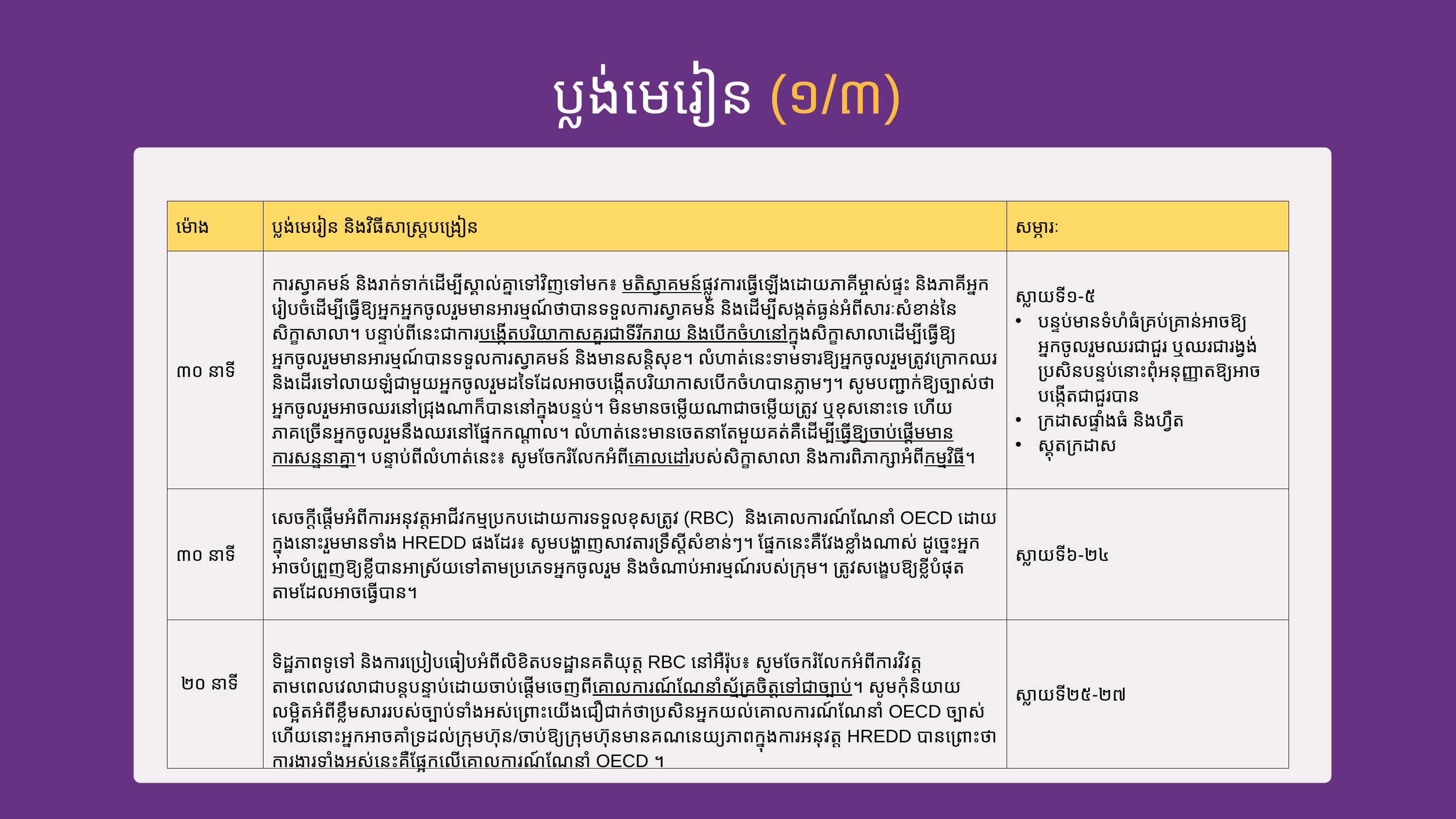

ប្លង់មេរៀន (១/៣)

| ម៉ោង | ប្លង់មេរៀន និងវិធីសាស្ត្របង្រៀន | សម្ភារៈ |
| --- | --- | --- |
| ៣០ នាទី | ការស្វាគមន៍ និងរាក់ទាក់​ដើម្បី​ស្គាល់​គ្នា​ទៅវិញទៅមក​៖ មតិស្វាគមន៍​ផ្លូវការធ្វើឡើង​ដោយភាគី​ម្ចាស់ផ្ទះ និងភាគី​អ្នករៀបចំ​ដើម្បីធ្វើ​ឱ្យ​អ្នក​អ្នកចូលរួម​មានអារម្មណ៍ថា​បានទទួលការស្វាគមន៍​ និងដើម្បីសង្កត់ធ្ងន់​អំពីសារៈសំខាន់​នៃ​សិក្ខាសាលា​។ បន្ទាប់ពីនេះជាការបង្កើត​បរិយាកាស​គួរ​ជាទី​រីករាយ​ និងបើកចំហ​នៅក្នុងសិក្ខាសាលា​ដើម្បី​ធ្វើ​ឱ្យ​អ្នកចូលរួមមានអារម្មណ៍​បានទទួល​ការស្វាគមន៍ និងមានសន្តិសុខ​។ លំហាត់នេះ​ទាមទារ​ឱ្យ​អ្នកចូលរួម​ត្រូវ​ក្រោកឈរ និងដើរ​ទៅលាយឡំ​ជាមួយ​អ្នកចូលរួម​ដទៃ​ដែល​អាច​បង្កើត​បរិយាកាស​បើកចំហ​បាន​ភ្លាមៗ។​ សូមបញ្ជាក់ឱ្យ​ច្បាស់ថាអ្នកចូលរួម​អាចឈរនៅជ្រុងណាក៏បាន​នៅក្នុងបន្ទប់​។ មិនមាន​ចម្លើយ​ណា​ជាចម្លើយ​ត្រូវ​ ឬខុសនោះទេ ហើយ​ភាគច្រើន​អ្នកចូលរួម​នឹង​ឈរនៅ​ផ្នែកកណ្ដាល។ លំហាត់នេះមានចេតនា​តែមួយ​គត់​គឺ​ដើម្បីធ្វើ​​ឱ្យចាប់ផ្ដើម​មាន​ការសន្ទនា​គ្នា​។ បន្ទាប់ពីលំហាត់នេះ​៖ សូម​ចែក​រំលែកអំពី​គោលដៅ​របស់​សិក្ខាសាលា និងការពិភាក្សា​អំពី​កម្មវិធី​។​ | ស្លាយទី​១-៥ បន្ទប់​មានទំហំធំគ្រប់គ្រាន់​អាច​ឱ្យ​អ្នកចូលរួម​ឈរជាជួរ ឬឈរជារង្វង់​ប្រសិន​បន្ទប់​នោះ​ពុំ​អនុញ្ញាត​ឱ្យអាច​​បង្កើត​ជាជួរបាន​ ក្រដាសផ្ទាំងធំ និងហ្វឺត ស្គុតក្រដាស |
| ៣០ នាទី | សេចក្ដីផ្ដើម​អំពីការអនុវត្ត​អាជីវកម្ម​ប្រកបដោយការទទួល​ខុសត្រូវ (RBC) និងគោលការណ៍ណែនាំ​ OECD ដោយ​ក្នុងនោះ​រួមមាន​ទាំង HREDD​ ផងដែរ៖ សូមបង្ហាញសាវតារ​ទ្រឹស្ដីសំខាន់ៗ។ ផ្នែកនេះគឺ​វែងខ្លាំងណាស់​ ដូច្នេះអ្នកអាច​បំព្រួញឱ្យ​​ខ្លីបាន​អាស្រ័យ​ទៅតាមប្រភេទអ្នកចូលរួម និង​ចំណាប់​អារម្មណ៍​របស់​ក្រុម​។ ត្រូវ​សង្ខេប​ឱ្យ​ខ្លី​បំផុត​តាមដែល​អាច​ធ្វើបាន​។ | ស្លាយទី​៦-២៤ |
| ២០ នាទី | ទិដ្ឋភាព​ទូទៅ និងការប្រៀបធៀបអំពី​​លិខិតបទដ្ឋានគតិយុត្ត​ RBC នៅអឺរ៉ុប៖ សូម​​​ចែករំលែកអំពីការ​វិវត្តតាមពេលវេលា​ជាបន្តបន្ទាប់ដោយ​ចាប់ផ្ដើម​​ចេញពី​គោលការណ៍​ណែនាំ​ស្ម័គ្រចិត្ត​ទៅជាច្បាប់​។ សូមកុំនិយាយ​លម្អិតអំពី​ខ្លឹមសារ​របស់​ច្បាប់​ទាំងអស់​ព្រោះយើងជឿជាក់​ថាប្រសិនអ្នក​​យល់​គោលការណ៍ណែនាំ​​ OECD ច្បាស់ហើយនោះអ្នកអាច​គាំទ្រដល់​ក្រុមហ៊ុន​/ចាប់ឱ្យ​ក្រុមហ៊ុនមានគណនេយ្យភាពក្នុងការអនុវត្ត​​ HREDD បាន​ព្រោះថាការងារ​ទាំងអស់នេះគឺផ្អែកលើ​គោលការណ៍ណែនាំ​ OECD ។ | ស្លាយទី​២៥-២៧ |